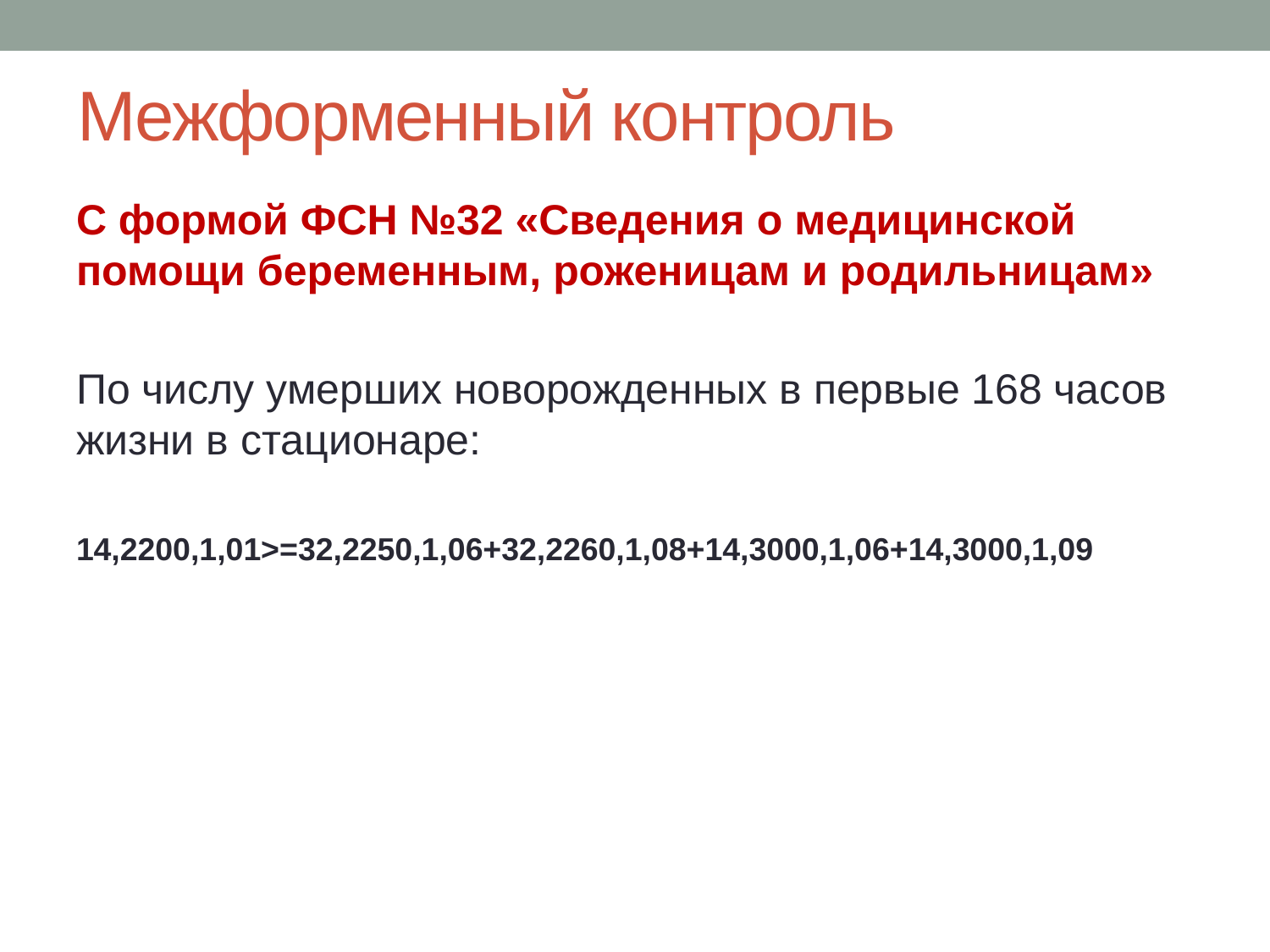

# Межформенный контроль
С формой ФСН №32 «Сведения о медицинской помощи беременным, роженицам и родильницам»

По числу умерших новорожденных в первые 168 часов жизни в стационаре:

14,2200,1,01>=32,2250,1,06+32,2260,1,08+14,3000,1,06+14,3000,1,09